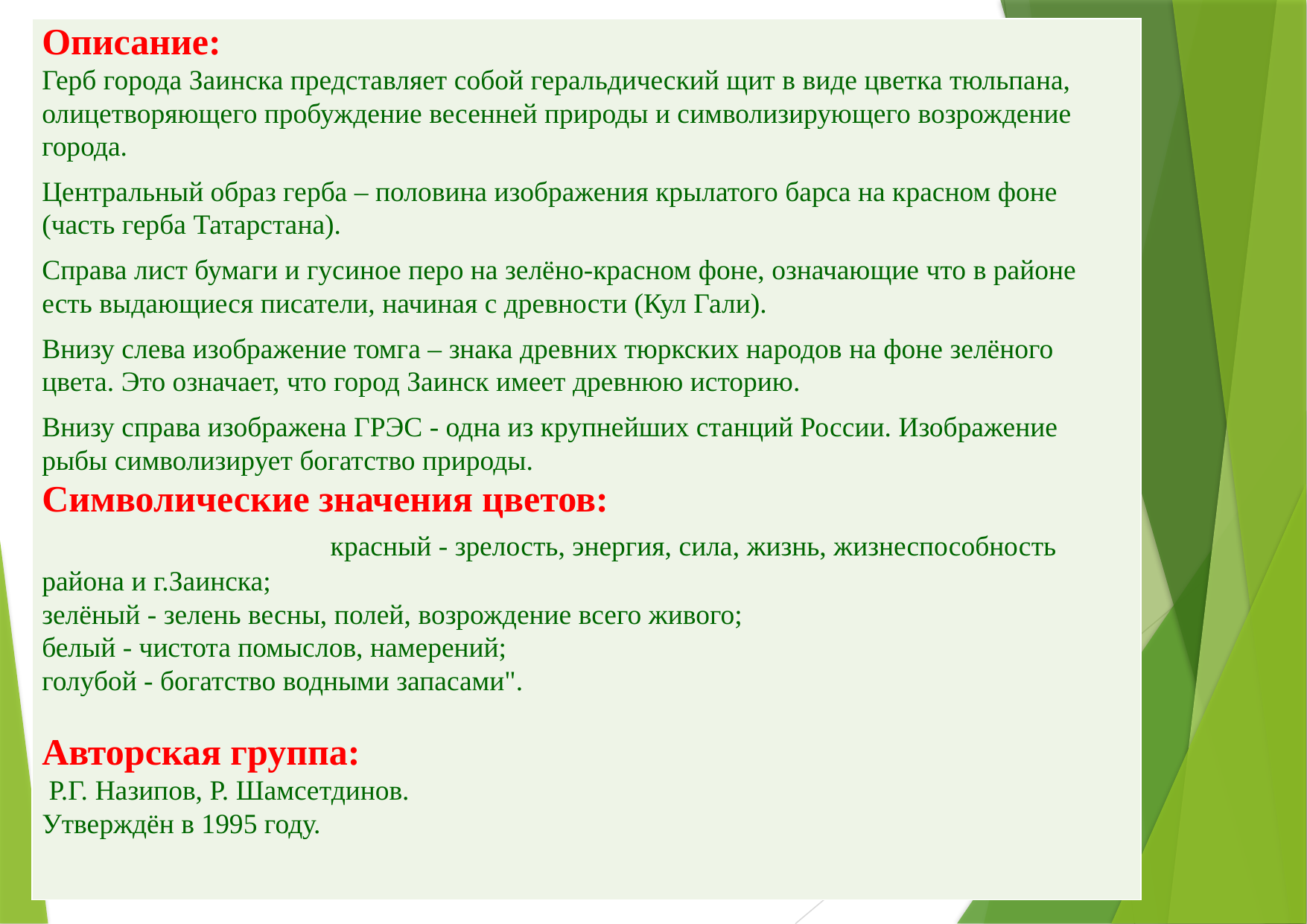

| Описание: Герб города Заинска представляет собой геральдический щит в виде цветка тюльпана, олицетворяющего пробуждение весенней природы и символизирующего возрождение города. Центральный образ герба – половина изображения крылатого барса на красном фоне (часть герба Татарстана). Справа лист бумаги и гусиное перо на зелёно-красном фоне, означающие что в районе есть выдающиеся писатели, начиная с древности (Кул Гали). Внизу слева изображение томга – знака древних тюркских народов на фоне зелёного цвета. Это означает, что город Заинск имеет древнюю историю. Внизу справа изображена ГРЭС - одна из крупнейших станций России. Изображение рыбы символизирует богатство природы. Символические значения цветов: красный - зрелость, энергия, сила, жизнь, жизнеспособность района и г.Заинска; зелёный - зелень весны, полей, возрождение всего живого; белый - чистота помыслов, намерений; голубой - богатство водными запасами". Авторская группа: Р.Г. Назипов, Р. Шамсетдинов. Утверждён в 1995 году. |
| --- |